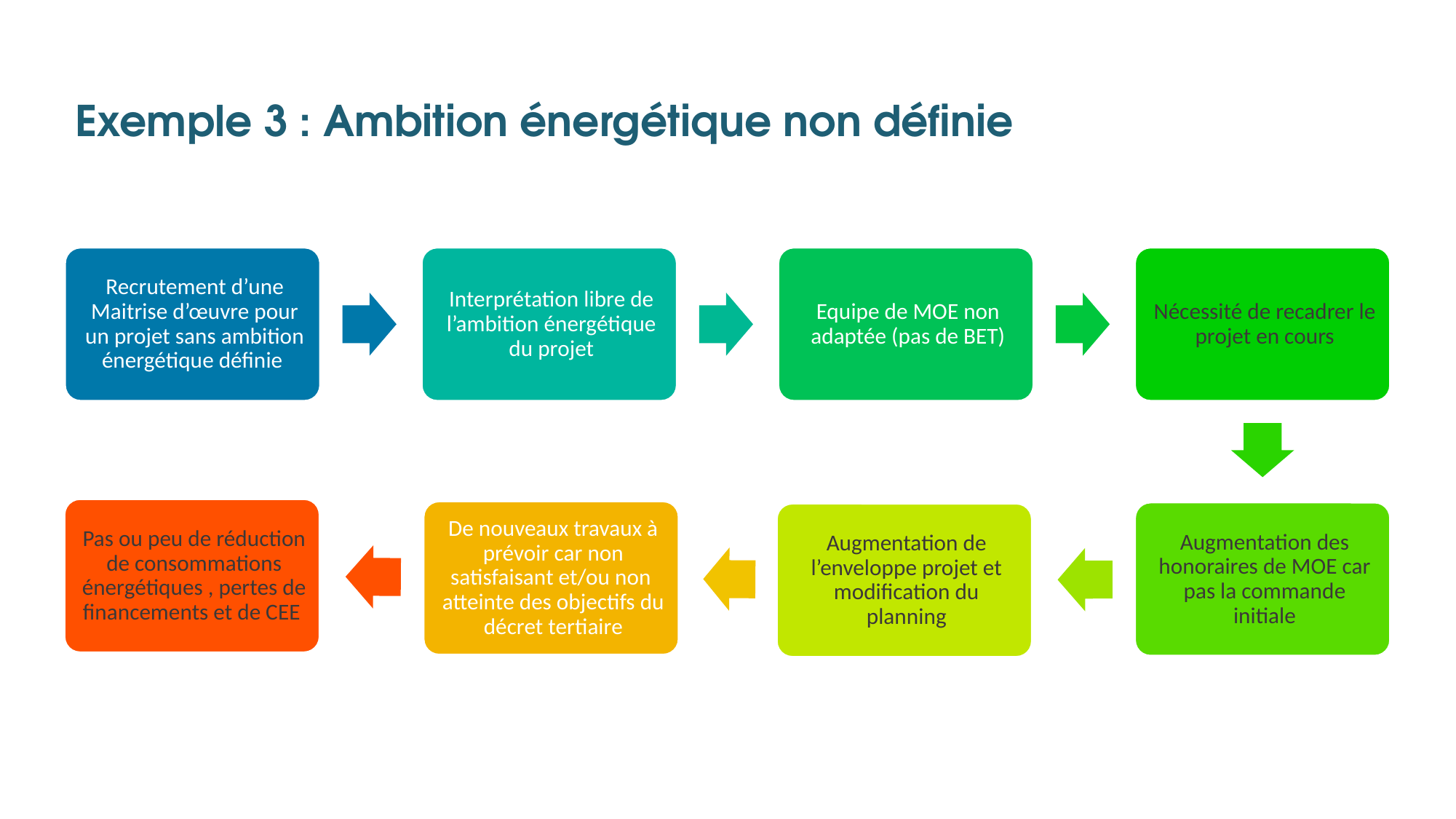

# Exemple 3 : Ambition énergétique non définie
Recrutement d’une Maitrise d’œuvre pour un projet sans ambition énergétique définie

Interprétation libre de l’ambition énergétique du projet

Equipe de MOE non adaptée (pas de BET)

Nécessité de recadrer le projet en cours

Augmentation des honoraires de MOE car pas la commande initiale

Augmentation de l’enveloppe projet et modification du planning

De nouveaux travaux à prévoir car non satisfaisant et/ou non  atteinte des objectifs du décret tertiaire

Pas ou peu de réduction de consommations énergétiques , pertes de financements et de CEE
22